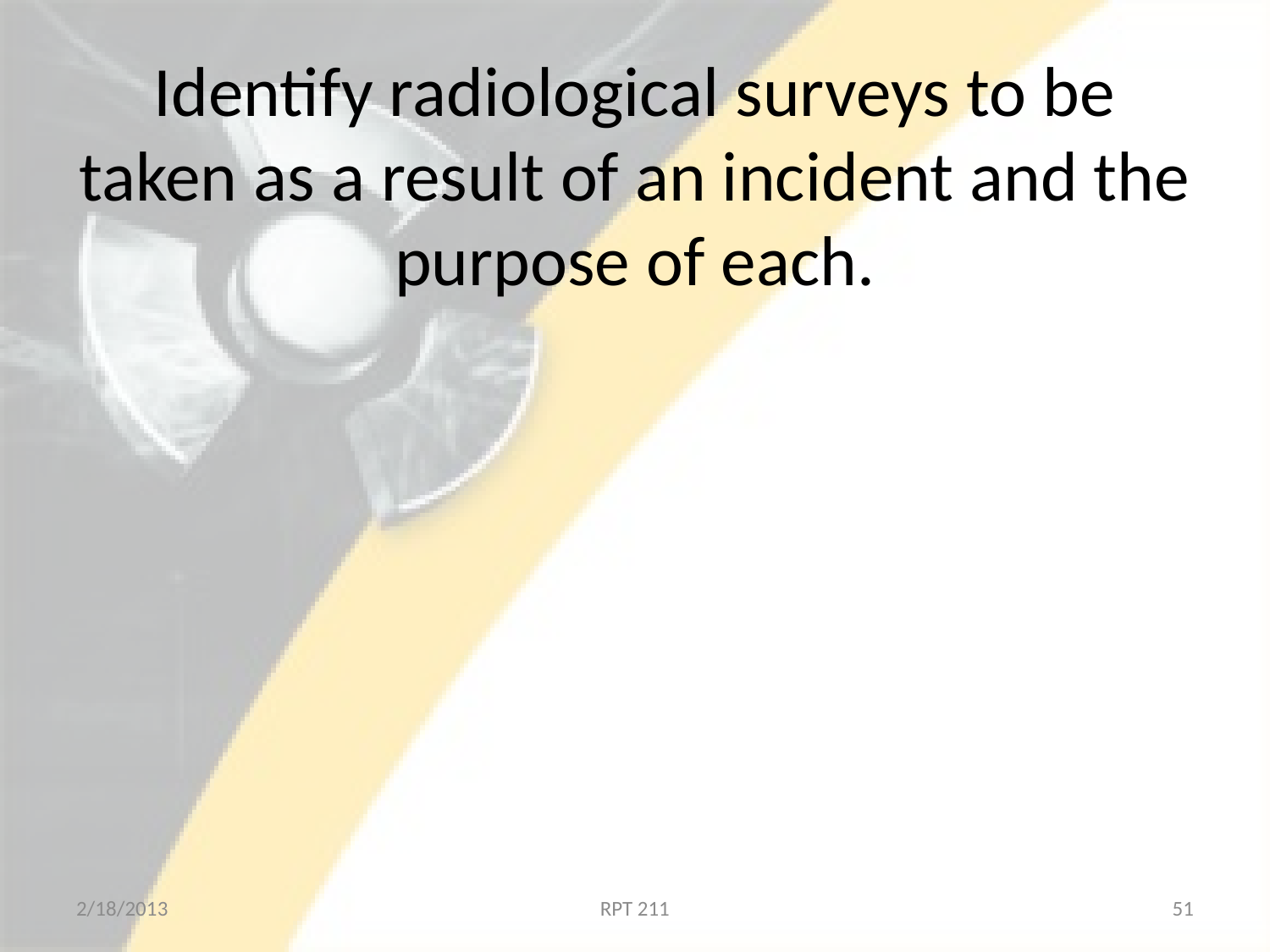

# Identify radiological surveys to be taken as a result of an incident and the purpose of each.

2/18/2013
RPT 211
51